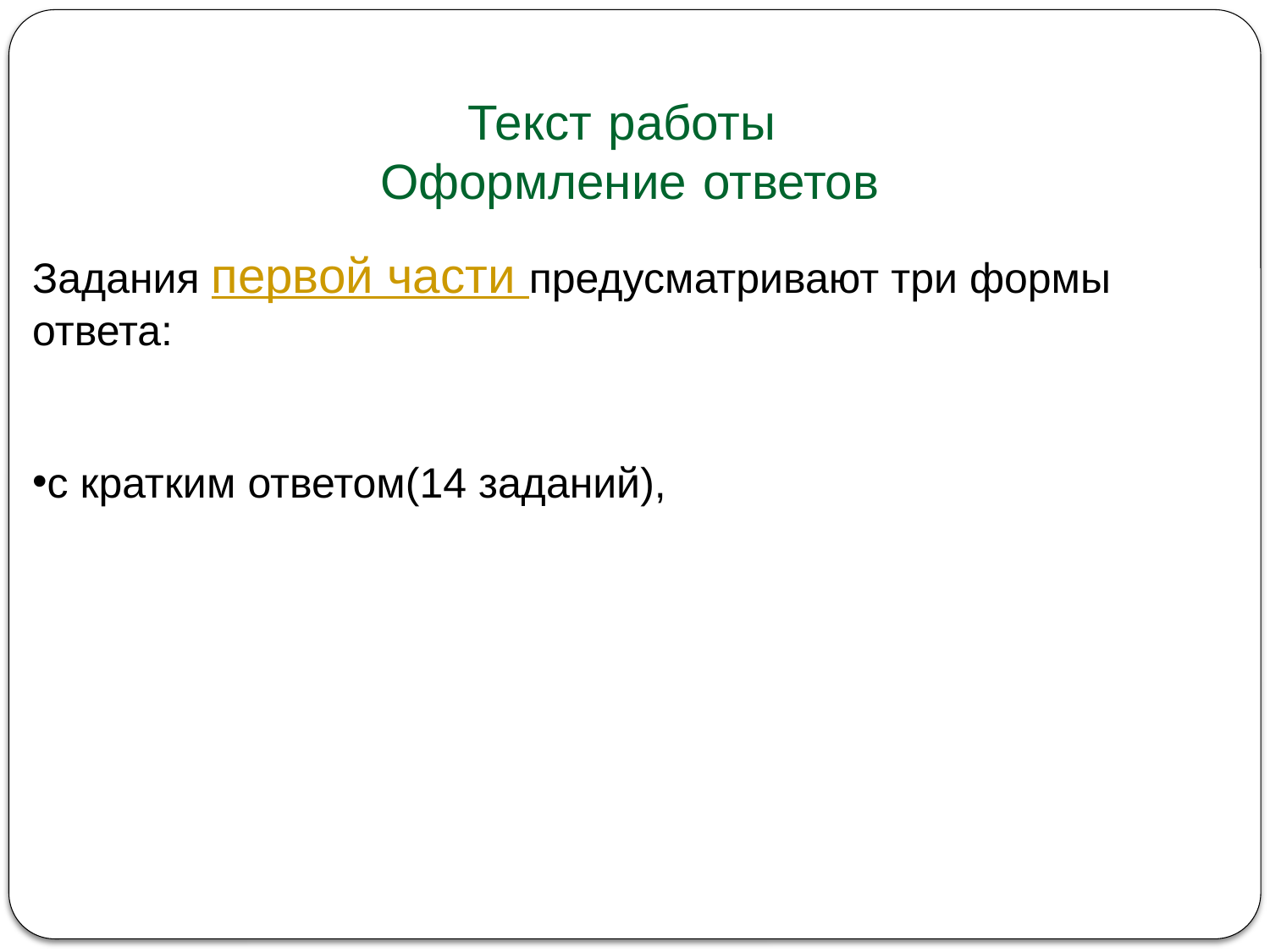

Текст работы
Оформление ответов
Задания первой части предусматривают три формы ответа:

с кратким ответом(14 заданий),